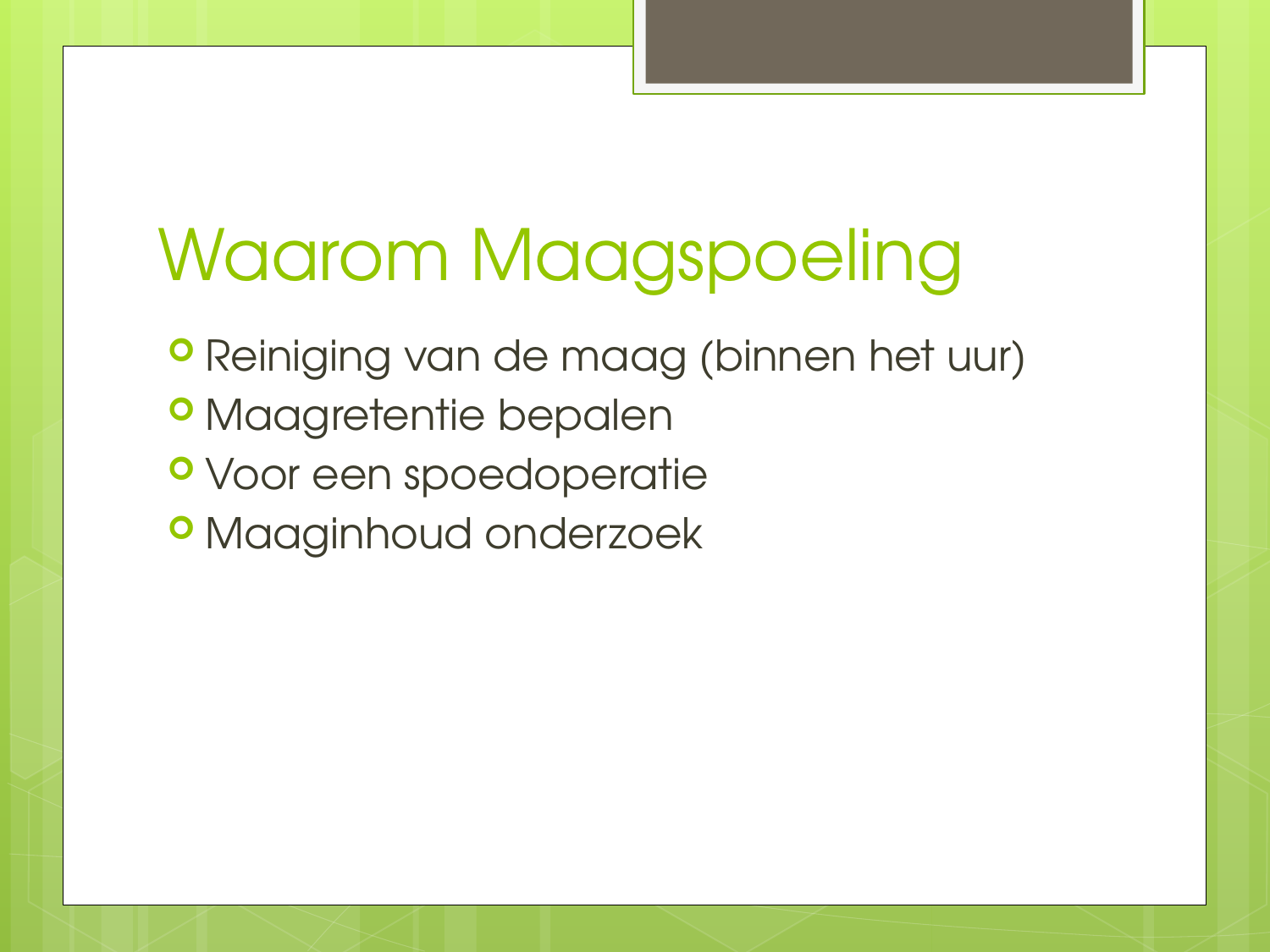

# Waarom Maagspoeling
Reiniging van de maag (binnen het uur)
Maagretentie bepalen
Voor een spoedoperatie
Maaginhoud onderzoek